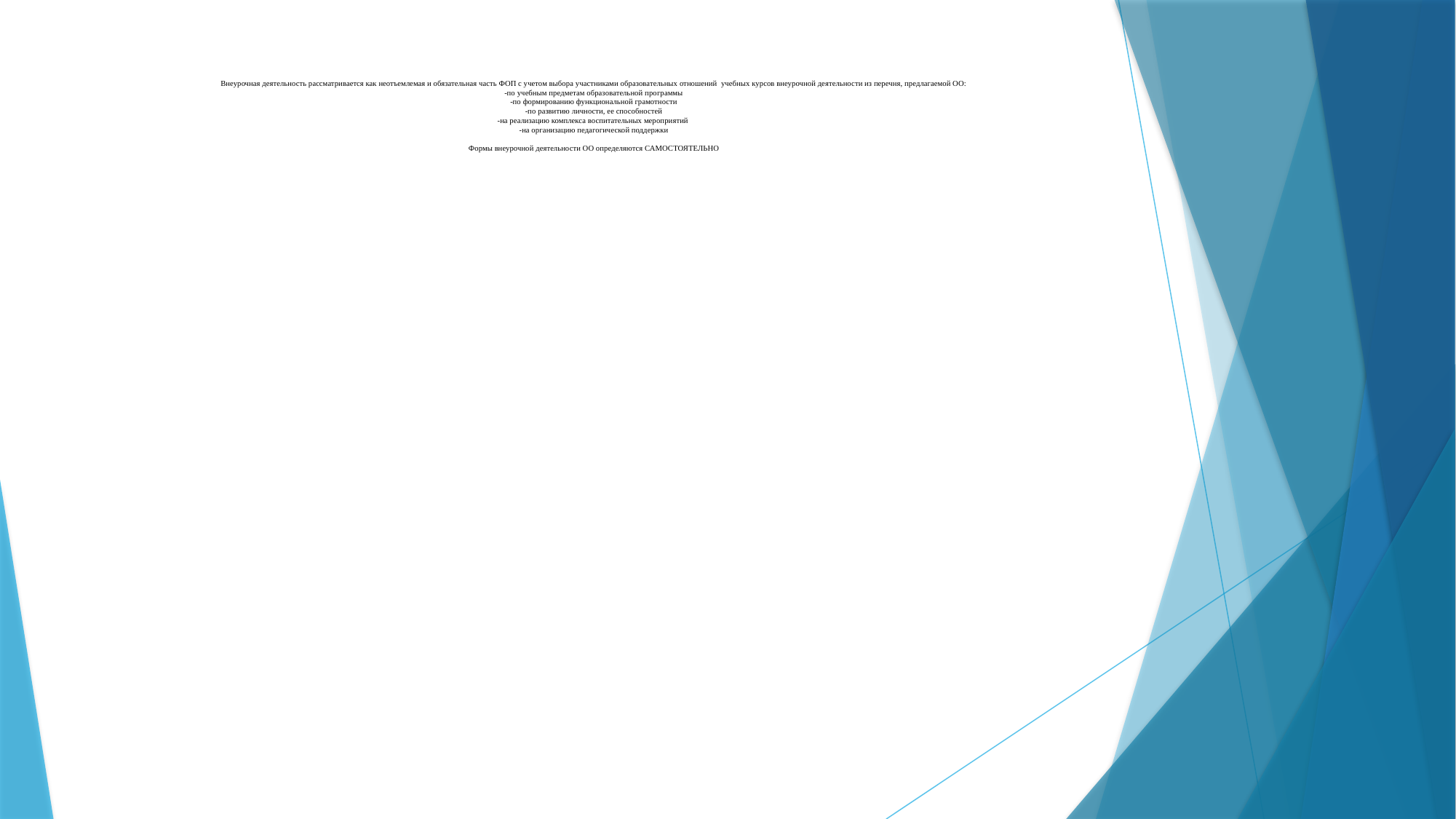

# Внеурочная деятельность рассматривается как неотъемлемая и обязательная часть ФОП с учетом выбора участниками образовательных отношений  учебных курсов внеурочной деятельности из перечня, предлагаемой ОО: -по учебным предметам образовательной программы -по формированию функциональной грамотности -по развитию личности, ее способностей -на реализацию комплекса воспитательных мероприятий -на организацию педагогической поддержки Формы внеурочной деятельности ОО определяются САМОСТОЯТЕЛЬНО